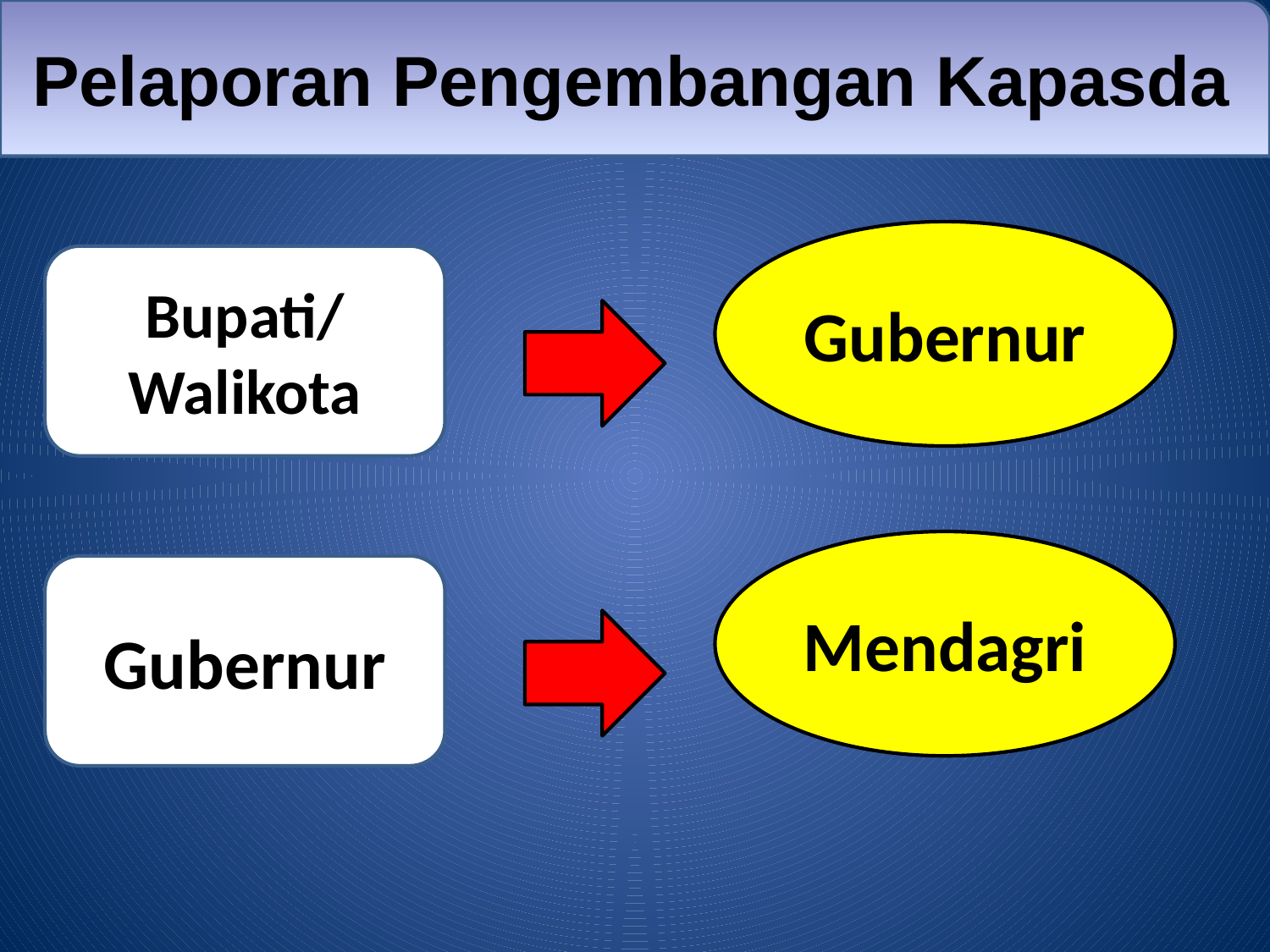

Pelaporan Pengembangan Kapasda
Gubernur
Bupati/ Walikota

Mendagri
Gubernur